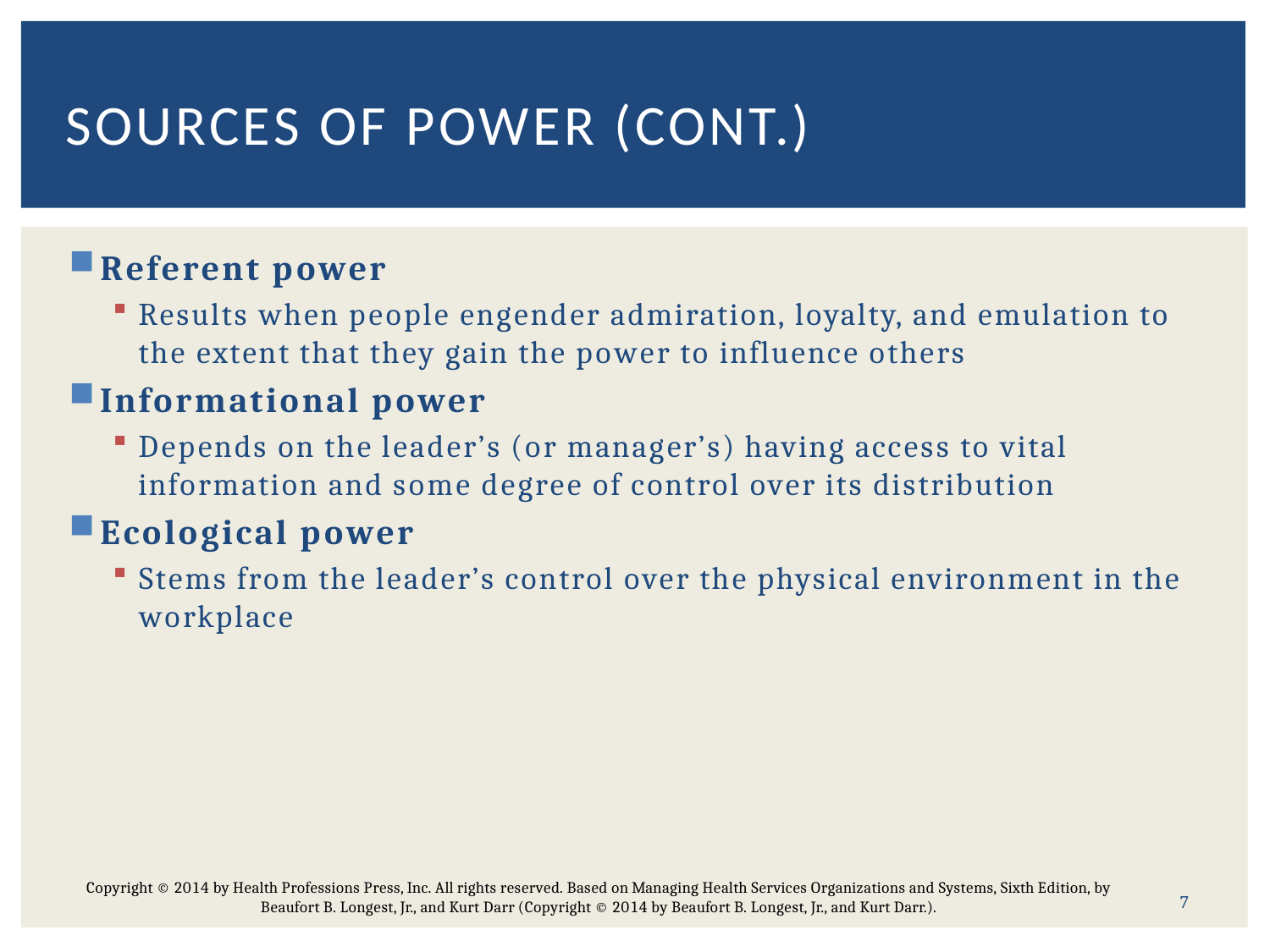

# Sources of Power (CONT.)
Referent power
Results when people engender admiration, loyalty, and emulation to the extent that they gain the power to influence others
Informational power
Depends on the leader’s (or manager’s) having access to vital information and some degree of control over its distribution
Ecological power
Stems from the leader’s control over the physical environment in the workplace
7